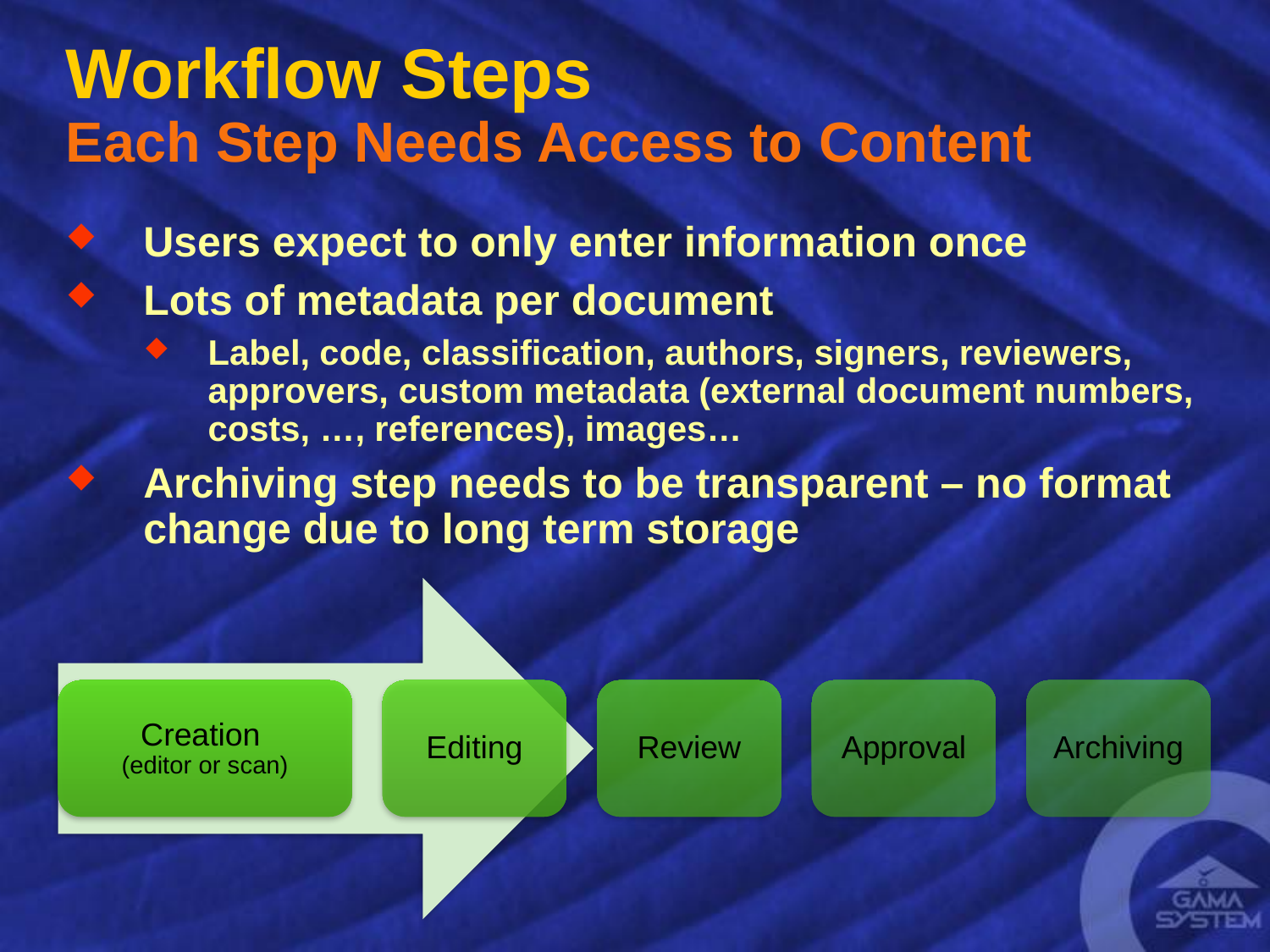

# Workflow Steps Each Step Needs Access to Content
Users expect to only enter information once
Lots of metadata per document
Label, code, classification, authors, signers, reviewers, approvers, custom metadata (external document numbers, costs, …, references), images…
Archiving step needs to be transparent – no format change due to long term storage
Creation
(editor or scan)
Editing
Review
Approval
Archiving